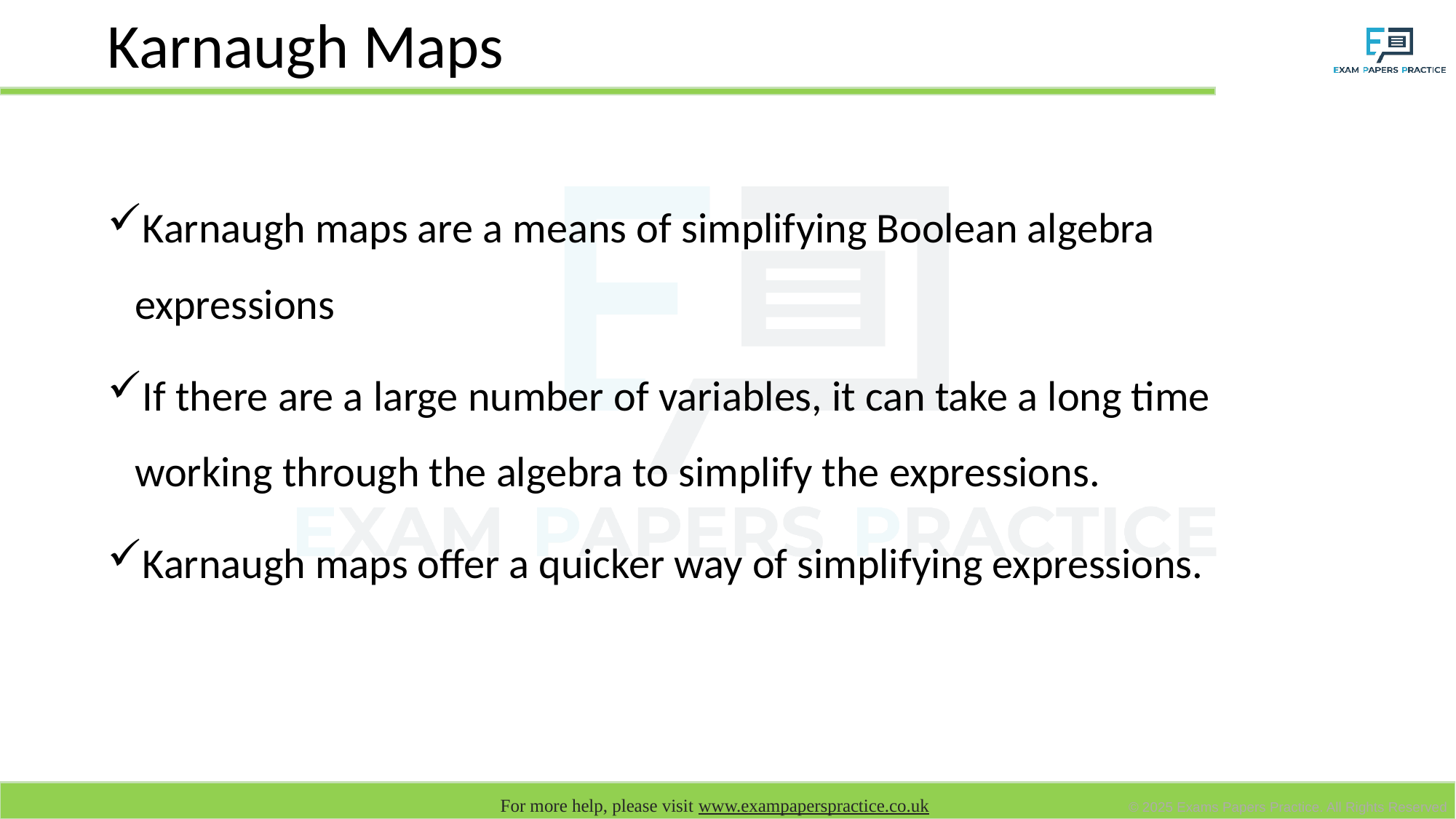

# Karnaugh Maps
Karnaugh maps are a means of simplifying Boolean algebra expressions
If there are a large number of variables, it can take a long time working through the algebra to simplify the expressions.
Karnaugh maps offer a quicker way of simplifying expressions.